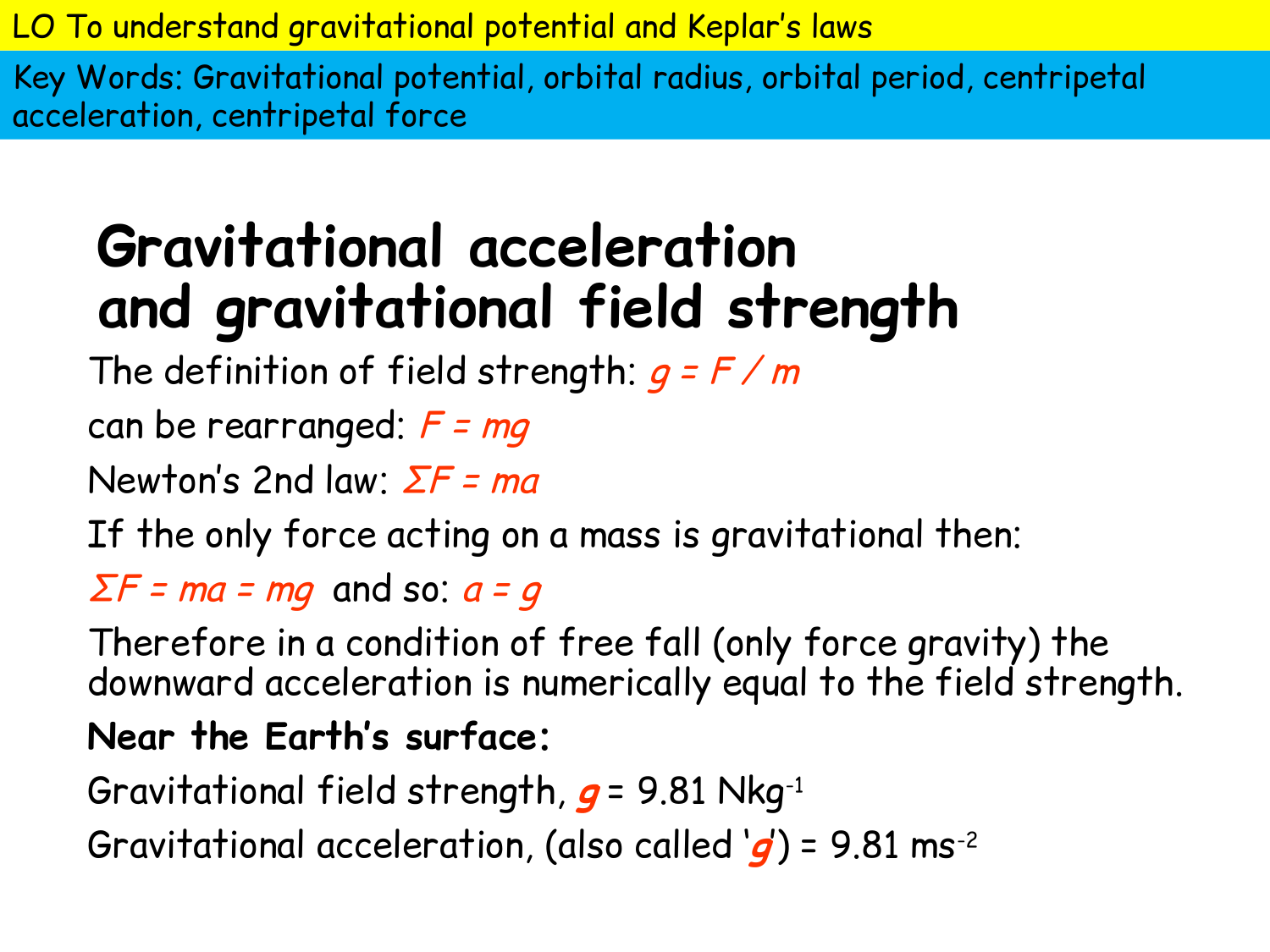

# Gravitational acceleration and gravitational field strength
The definition of field strength: g = F / m
can be rearranged: F = mg
Newton’s 2nd law: ΣF = ma
If the only force acting on a mass is gravitational then:
ΣF = ma = mg  and so: a = g
Therefore in a condition of free fall (only force gravity) the downward acceleration is numerically equal to the field strength.
Near the Earth’s surface:
Gravitational field strength, g = 9.81 Nkg-1
Gravitational acceleration, (also called ‘g’) = 9.81 ms-2